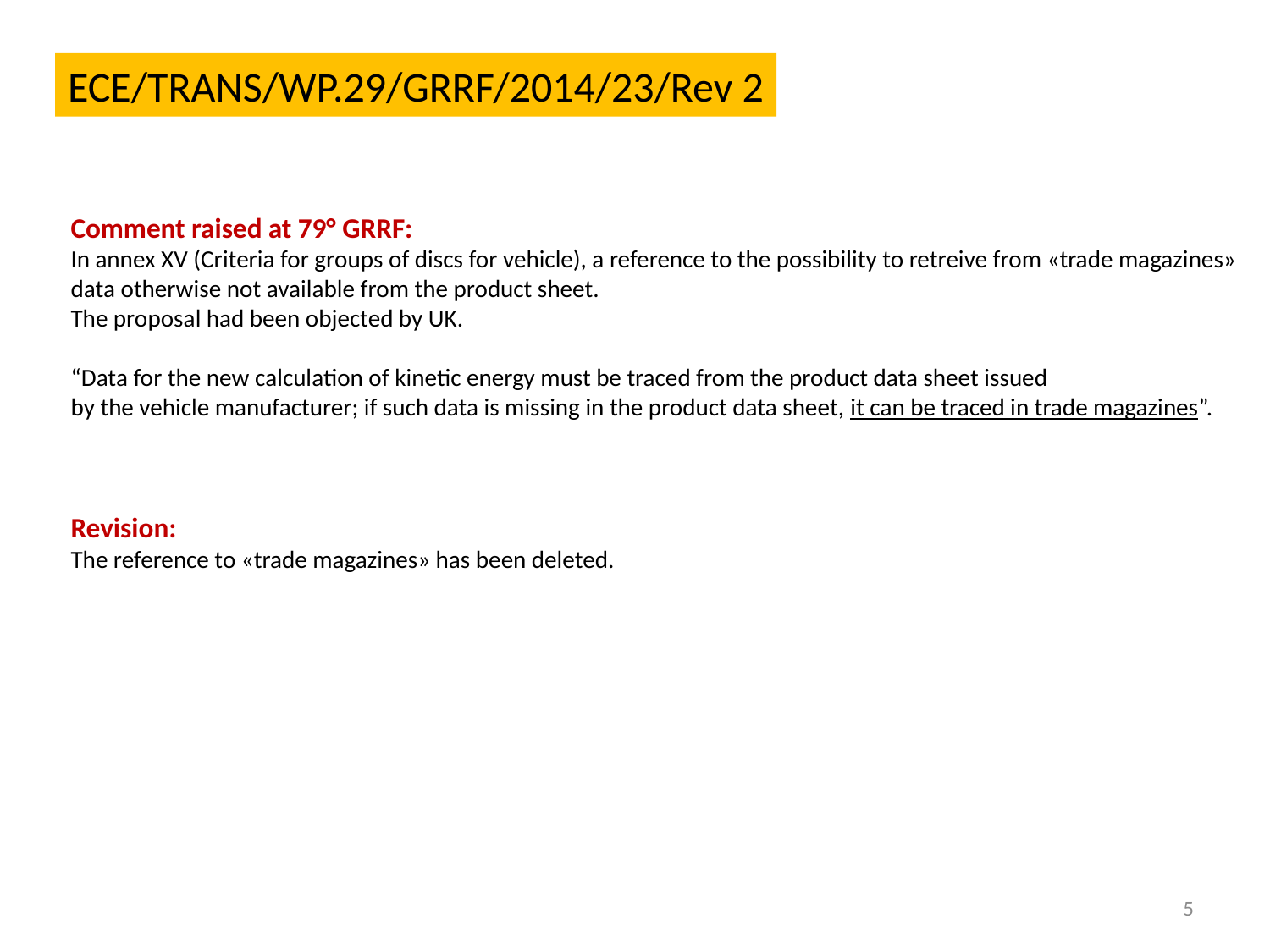

ECE/TRANS/WP.29/GRRF/2014/23/Rev 2
Comment raised at 79° GRRF:
In annex XV (Criteria for groups of discs for vehicle), a reference to the possibility to retreive from «trade magazines»
data otherwise not available from the product sheet.
The proposal had been objected by UK.

“Data for the new calculation of kinetic energy must be traced from the product data sheet issued
by the vehicle manufacturer; if such data is missing in the product data sheet, it can be traced in trade magazines”.

Revision:
The reference to «trade magazines» has been deleted.

5